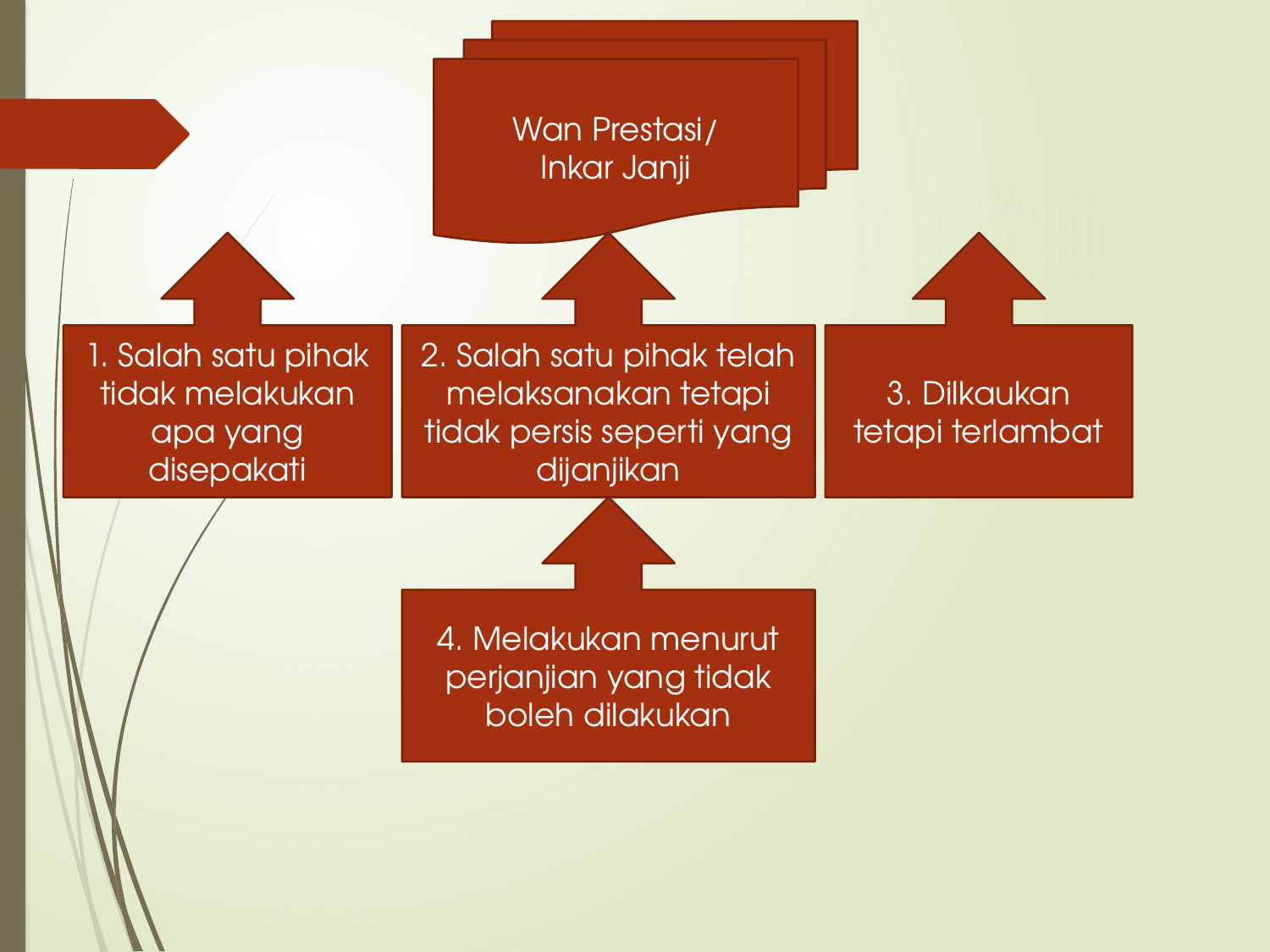

Wan Prestasi/
Inkar Janji
1. Salah satu pihak tidak melakukan apa yang disepakati
2. Salah satu pihak telah melaksanakan tetapi tidak persis seperti yang dijanjikan
3. Dilkaukan tetapi terlambat
4. Melakukan menurut perjanjian yang tidak boleh dilakukan